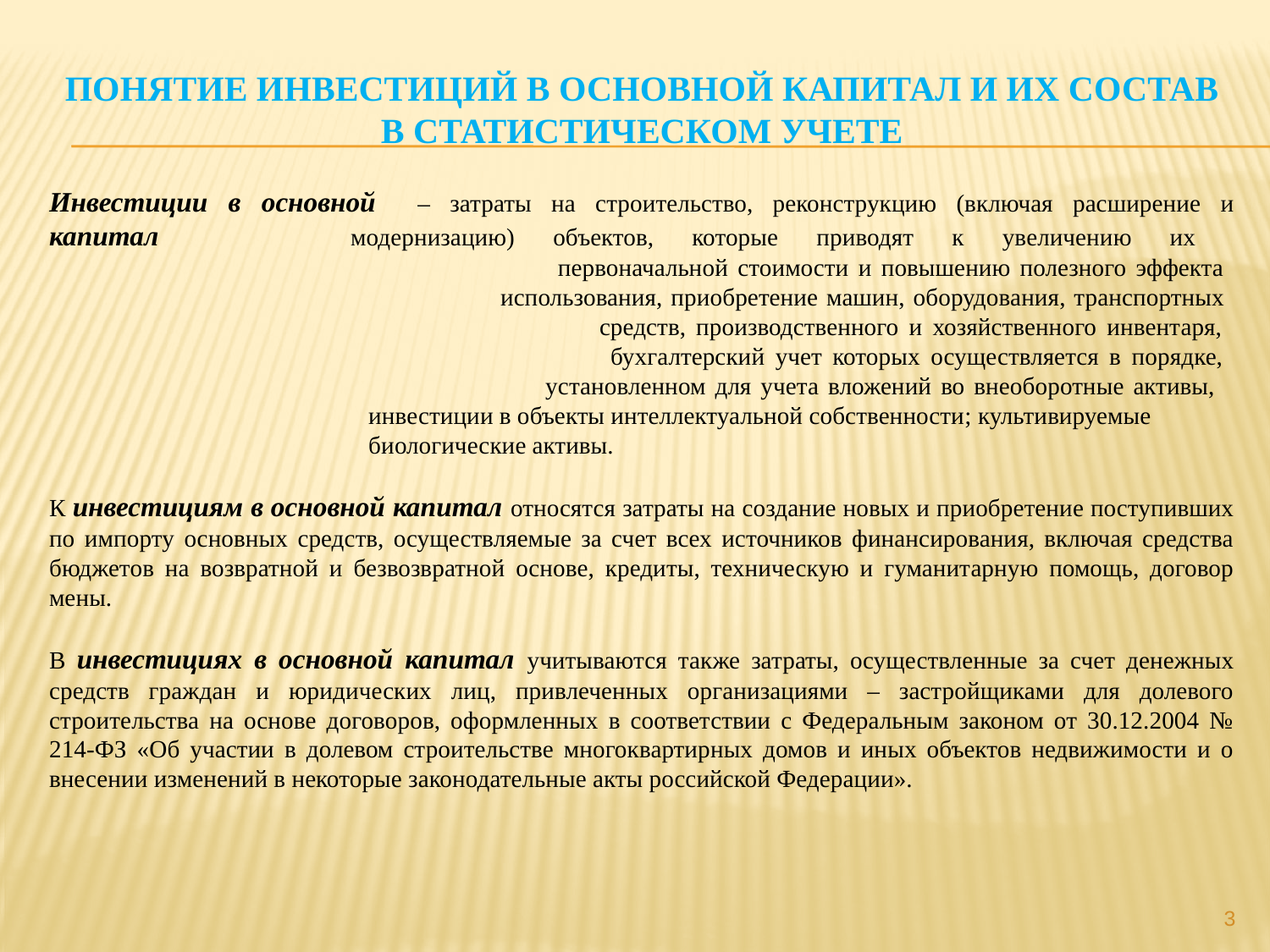

Понятие инвестиций в основной капитал и их состав в статистическом учете

Инвестиции в основной  – затраты на строительство, реконструкцию (включая расширение и
капитал     модернизацию) объектов, которые приводят к увеличению их
                                                     первоначальной стоимости и повышению полезного эффекта
                                                     использования, приобретение машин, оборудования, транспортных
                                                     средств, производственного и хозяйственного инвентаря,
                                                     бухгалтерский учет которых осуществляется в порядке,
                                                     установленном для учета вложений во внеоборотные активы,
                                                    инвестиции в объекты интеллектуальной собственности; культивируемые
                                                    биологические активы.

К инвестициям в основной капитал относятся затраты на создание новых и приобретение поступивших по импорту основных средств, осуществляемые за счет всех источников финансирования, включая средства бюджетов на возвратной и безвозвратной основе, кредиты, техническую и гуманитарную помощь, договор мены.

В инвестициях в основной капитал учитываются также затраты, осуществленные за счет денежных средств граждан и юридических лиц, привлеченных организациями – застройщиками для долевого строительства на основе договоров, оформленных в соответствии с Федеральным законом от 30.12.2004 № 214-ФЗ «Об участии в долевом строительстве многоквартирных домов и иных объектов недвижимости и о внесении изменений в некоторые законодательные акты российской Федерации».
3